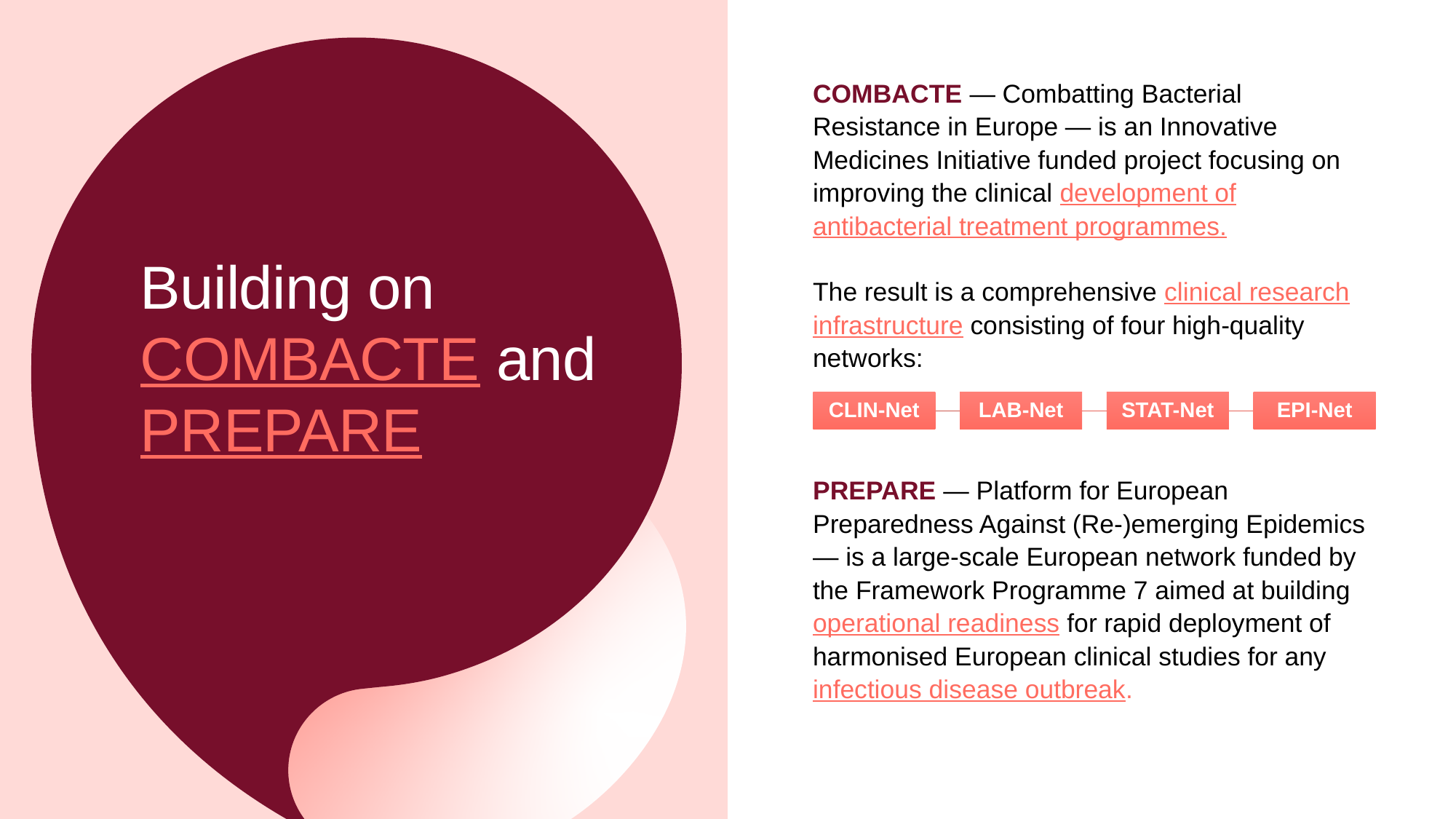

COMBACTE — Combatting Bacterial Resistance in Europe — is an Innovative Medicines Initiative funded project focusing on improving the clinical development of antibacterial treatment programmes.

The result is a comprehensive clinical research infrastructure consisting of four high-quality networks:

PREPARE — Platform for European Preparedness Against (Re-)emerging Epidemics — is a large-scale European network funded by  the Framework Programme 7 aimed at building operational readiness for rapid deployment of harmonised European clinical studies for any infectious disease outbreak.

Building on
COMBACTE and PREPARE
CLIN-Net
LAB-Net
STAT-Net
EPI-Net